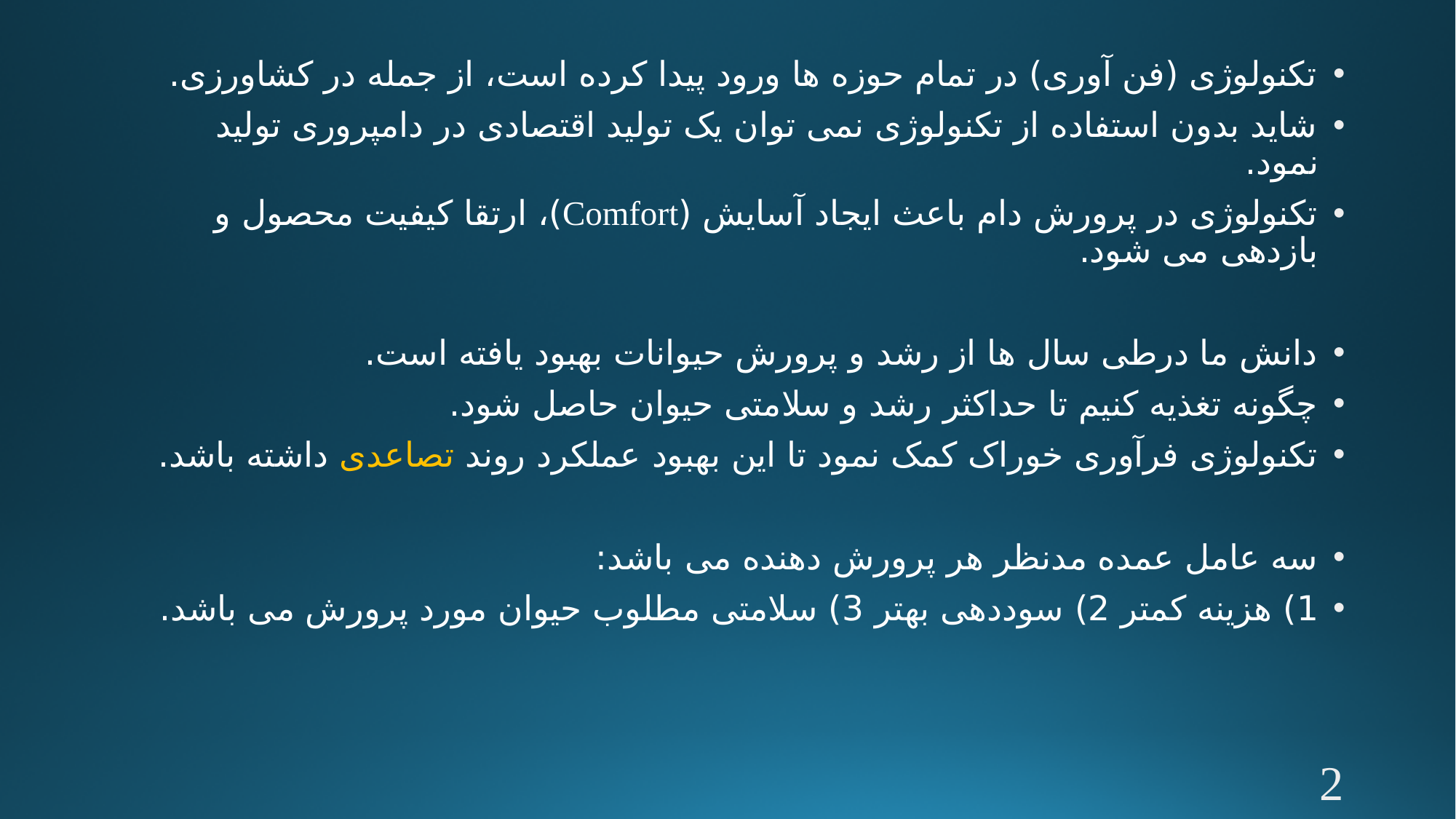

تکنولوژی (فن آوری) در تمام حوزه ها ورود پیدا کرده است، از جمله در کشاورزی.
شاید بدون استفاده از تکنولوژی نمی توان یک تولید اقتصادی در دامپروری تولید نمود.
تکنولوژی در پرورش دام باعث ایجاد آسایش (Comfort)، ارتقا کیفیت محصول و بازدهی می شود.

دانش ما درطی سال ها از رشد و پرورش حیوانات بهبود یافته است.
چگونه تغذیه کنیم تا حداکثر رشد و سلامتی حیوان حاصل شود.
تکنولوژی فرآوری خوراک کمک نمود تا این بهبود عملکرد روند تصاعدی داشته باشد.

سه عامل عمده مدنظر هر پرورش دهنده می باشد:
1) هزینه کمتر 2) سوددهی بهتر 3) سلامتی مطلوب حیوان مورد پرورش می باشد.
2